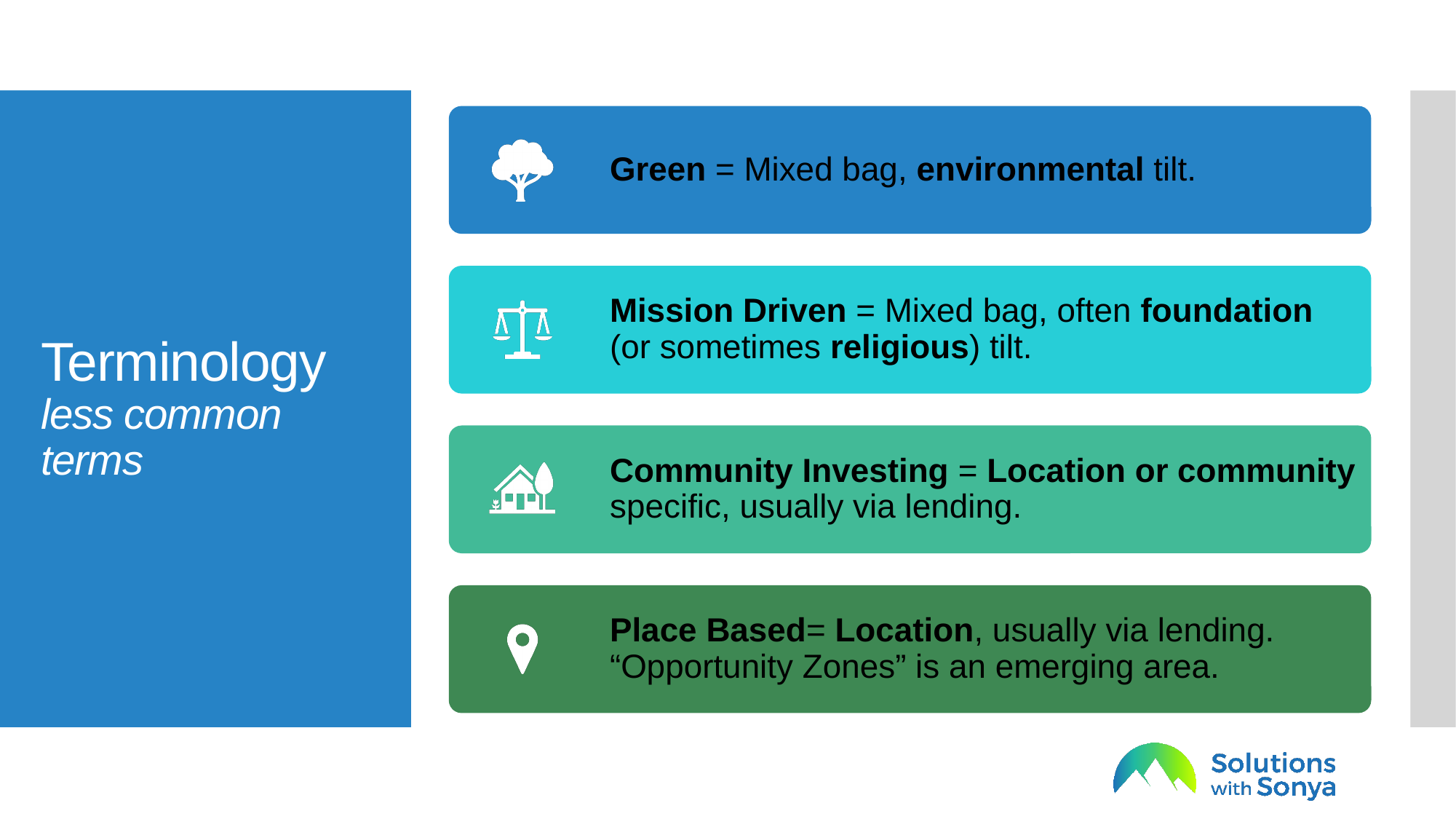

Green = Mixed bag, environmental tilt.
Mission Driven = Mixed bag, often foundation (or sometimes religious) tilt.
Community Investing = Location or community specific, usually via lending.
Place Based= Location, usually via lending. “Opportunity Zones” is an emerging area.
# Terminology less common terms